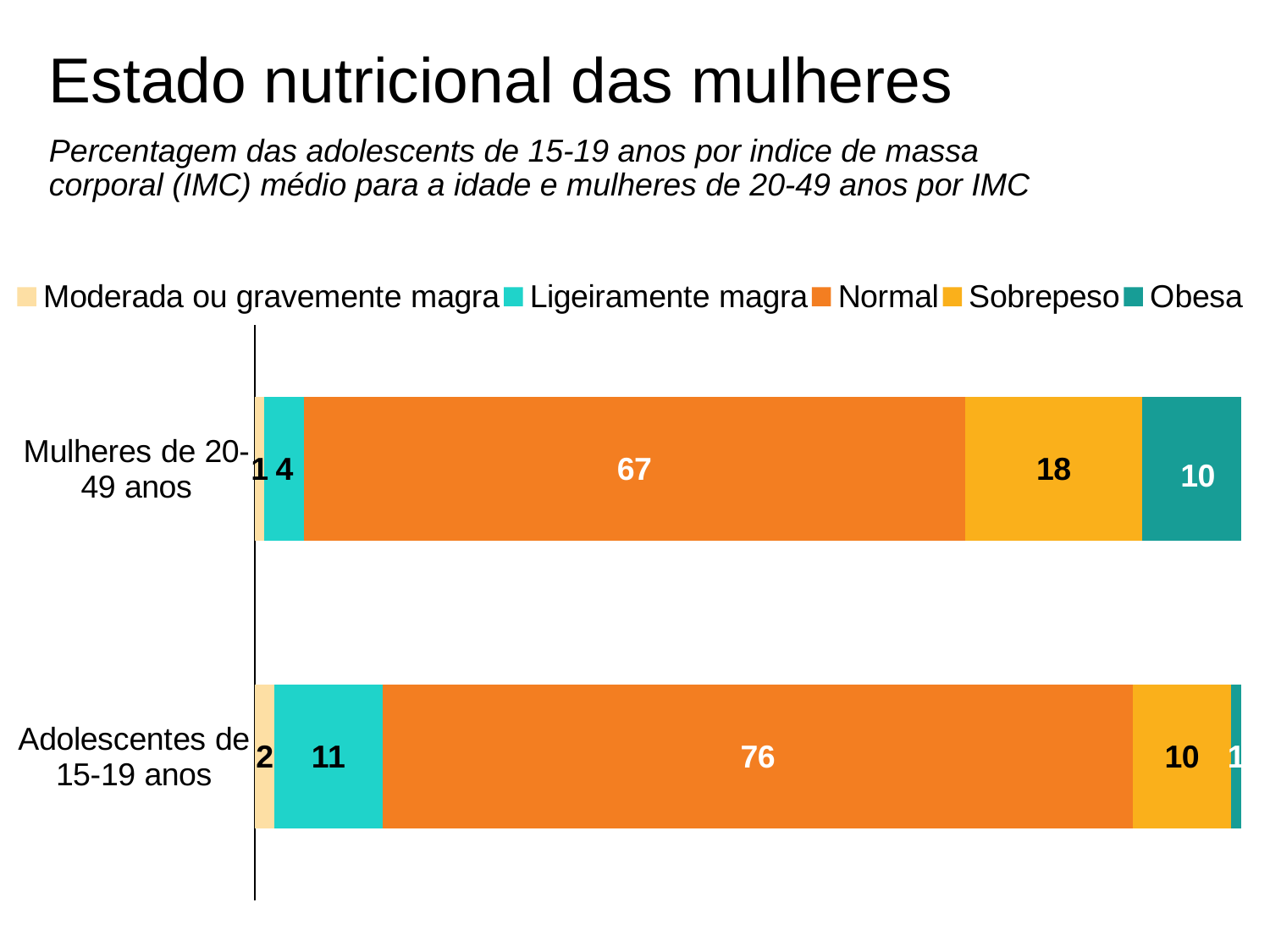

# Estado nutricional das mulheres
Percentagem das adolescents de 15-19 anos por indice de massa corporal (IMC) médio para a idade e mulheres de 20-49 anos por IMC

### Chart

| Category | Moderada ou gravemente magra | Ligeiramente magra | Normal | Sobrepeso | Obesa |
|---|---|---|---|---|---|
| Adolescentes de 15-19 anos | 2.0 | 11.0 | 76.0 | 10.0 | 1.0 |
| Mulheres de 20-49 anos | 1.0 | 4.0 | 67.0 | 18.0 | 10.0 |